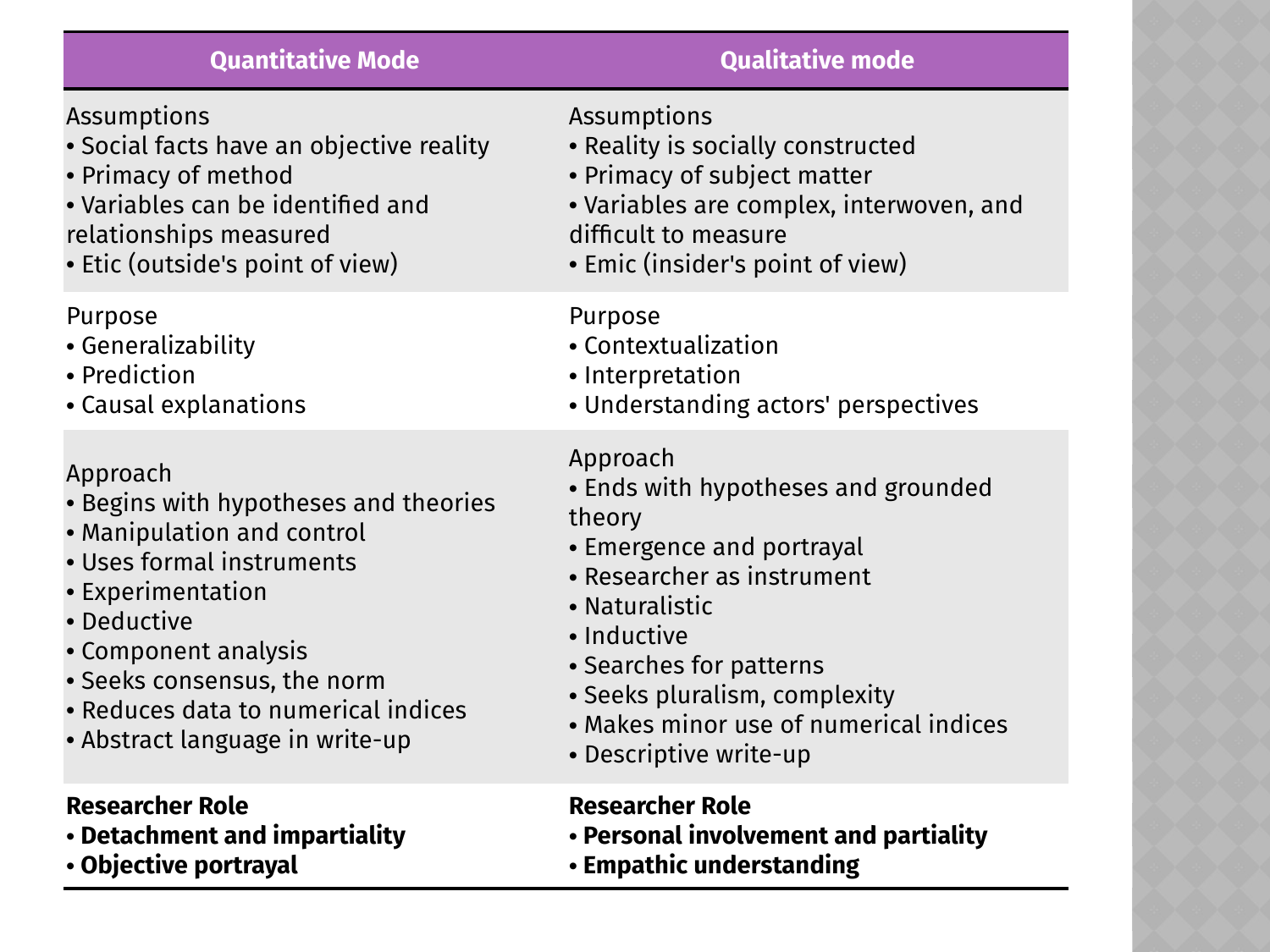

| Quantitative Mode | Qualitative mode |
| --- | --- |
| Assumptions Social facts have an objective reality  Primacy of method  Variables can be identified and relationships measured  Etic (outside's point of view) | Assumptions Reality is socially constructed  Primacy of subject matter  Variables are complex, interwoven, and difficult to measure  Emic (insider's point of view) |
| Purpose Generalizability  Prediction  Causal explanations | Purpose Contextualization  Interpretation  Understanding actors' perspectives |
| Approach  Begins with hypotheses and theories Manipulation and control  Uses formal instruments  Experimentation  Deductive  Component analysis  Seeks consensus, the norm  Reduces data to numerical indices  Abstract language in write-up | Approach  Ends with hypotheses and grounded theory  Emergence and portrayal  Researcher as instrument  Naturalistic  Inductive  Searches for patterns  Seeks pluralism, complexity  Makes minor use of numerical indices  Descriptive write-up |
| Researcher Role Detachment and impartiality  Objective portrayal | Researcher Role Personal involvement and partiality  Empathic understanding |